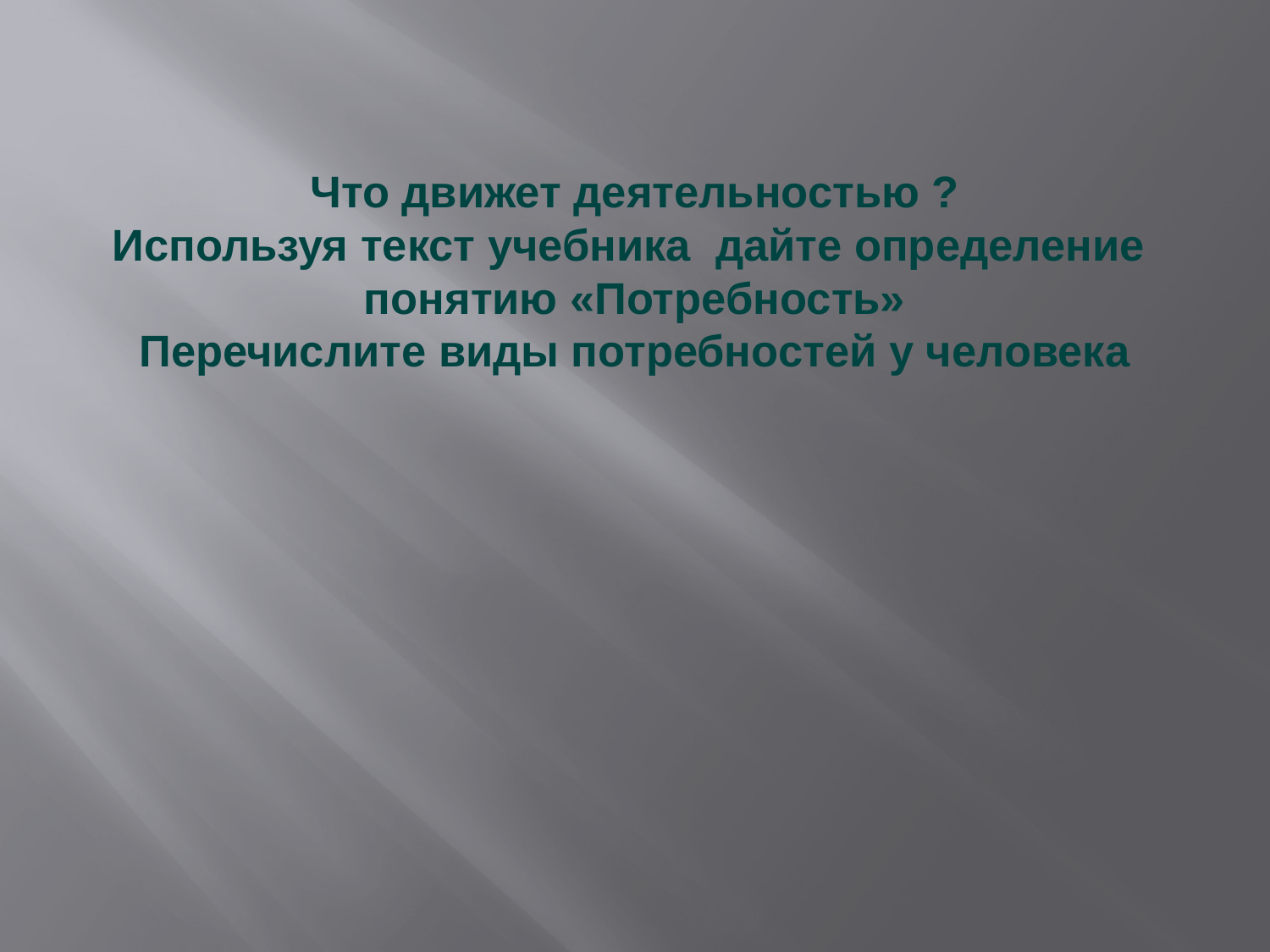

# Что движет деятельностью ? Используя текст учебника  дайте определение  понятию «Потребность» Перечислите виды потребностей у человека